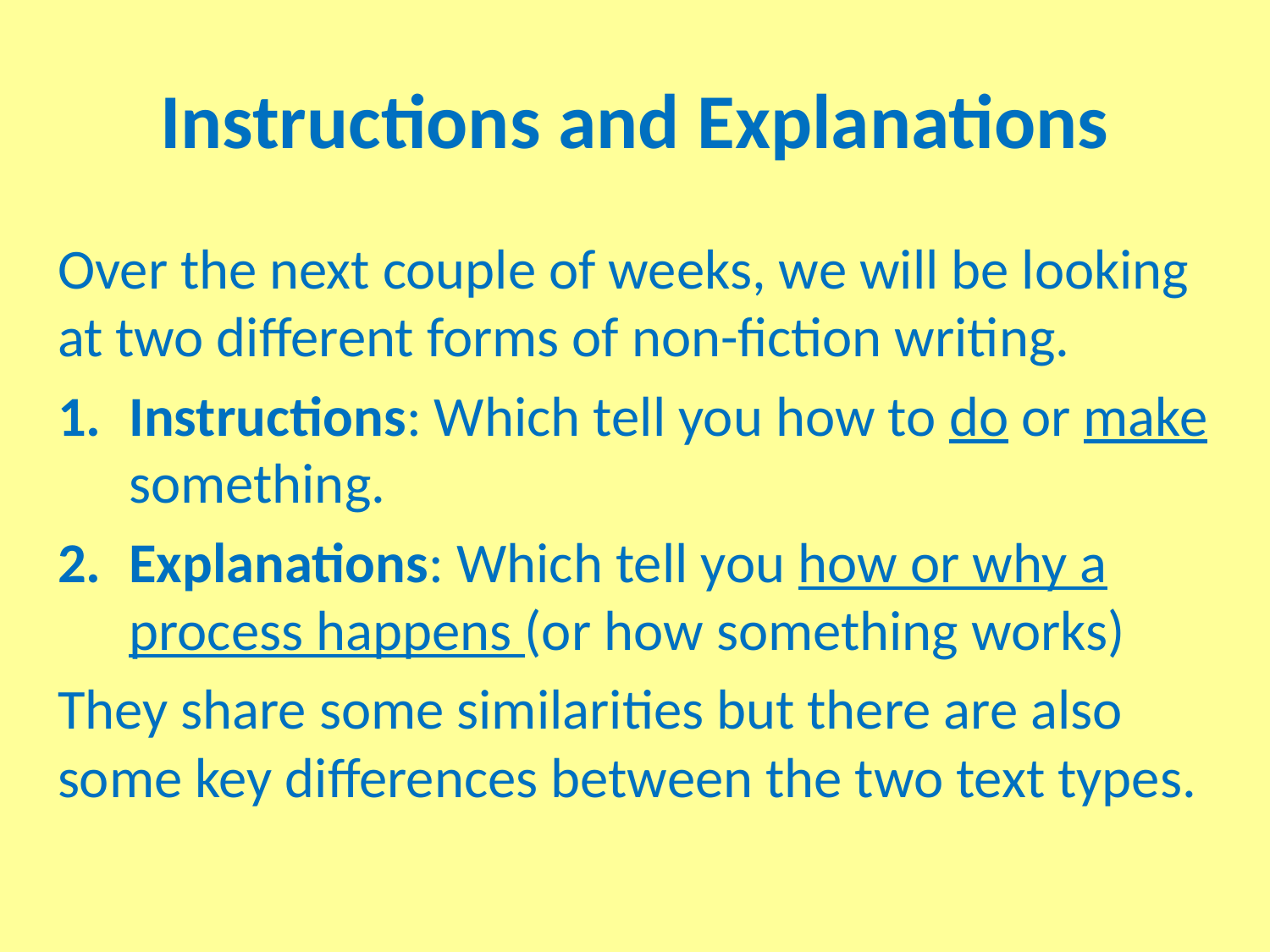

# Instructions and Explanations
Over the next couple of weeks, we will be looking at two different forms of non-fiction writing.
Instructions: Which tell you how to do or make something.
Explanations: Which tell you how or why a process happens (or how something works)
They share some similarities but there are also some key differences between the two text types.